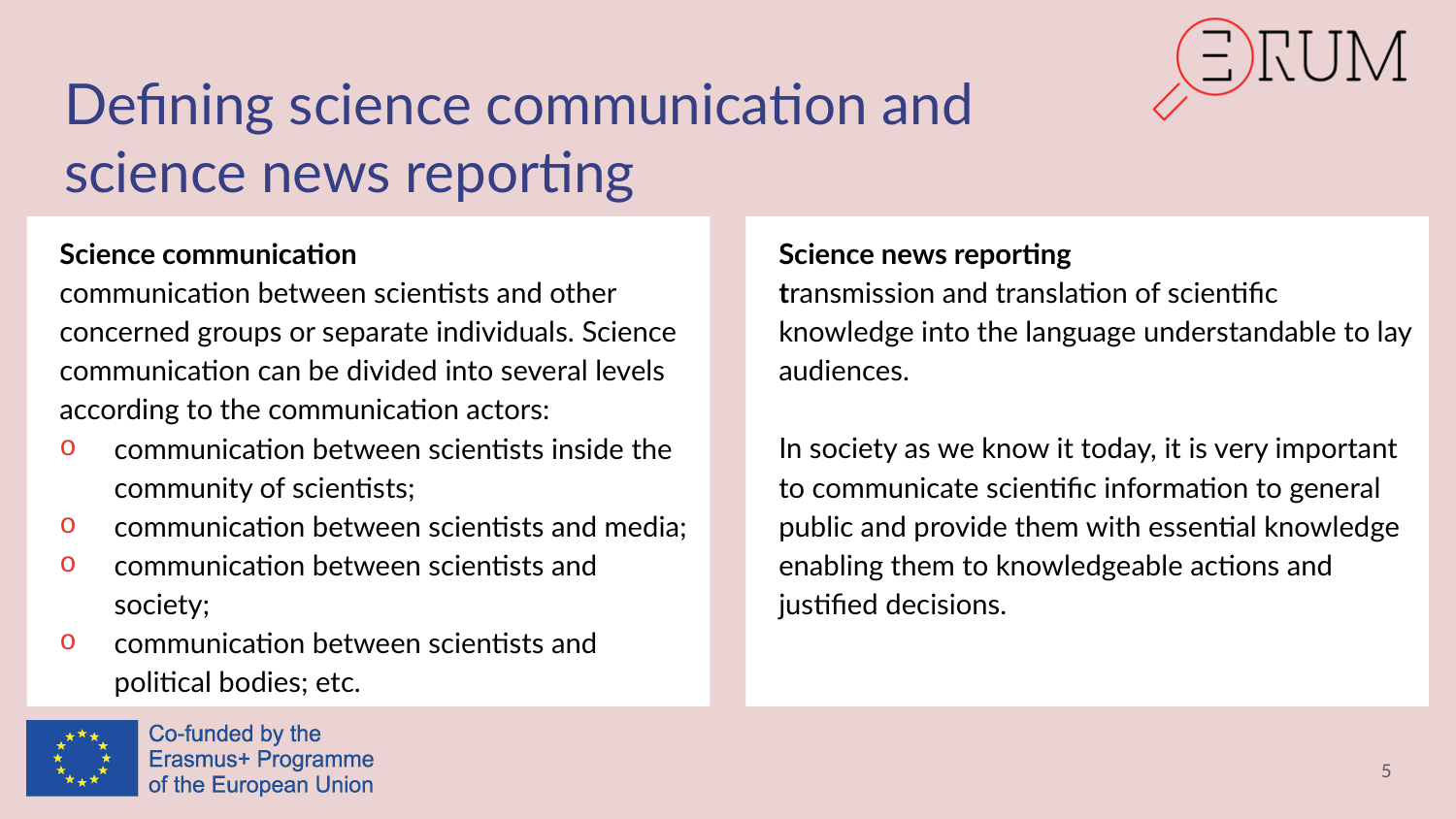

# Defining science communication and science news reporting
Science communication
communication between scientists and other concerned groups or separate individuals. Science communication can be divided into several levels according to the communication actors:
communication between scientists inside the community of scientists;
communication between scientists and media;
communication between scientists and society;
communication between scientists and political bodies; etc.

Science news reporting
transmission and translation of scientific knowledge into the language understandable to lay audiences.

In society as we know it today, it is very important to communicate scientific information to general public and provide them with essential knowledge enabling them to knowledgeable actions and justified decisions.

5